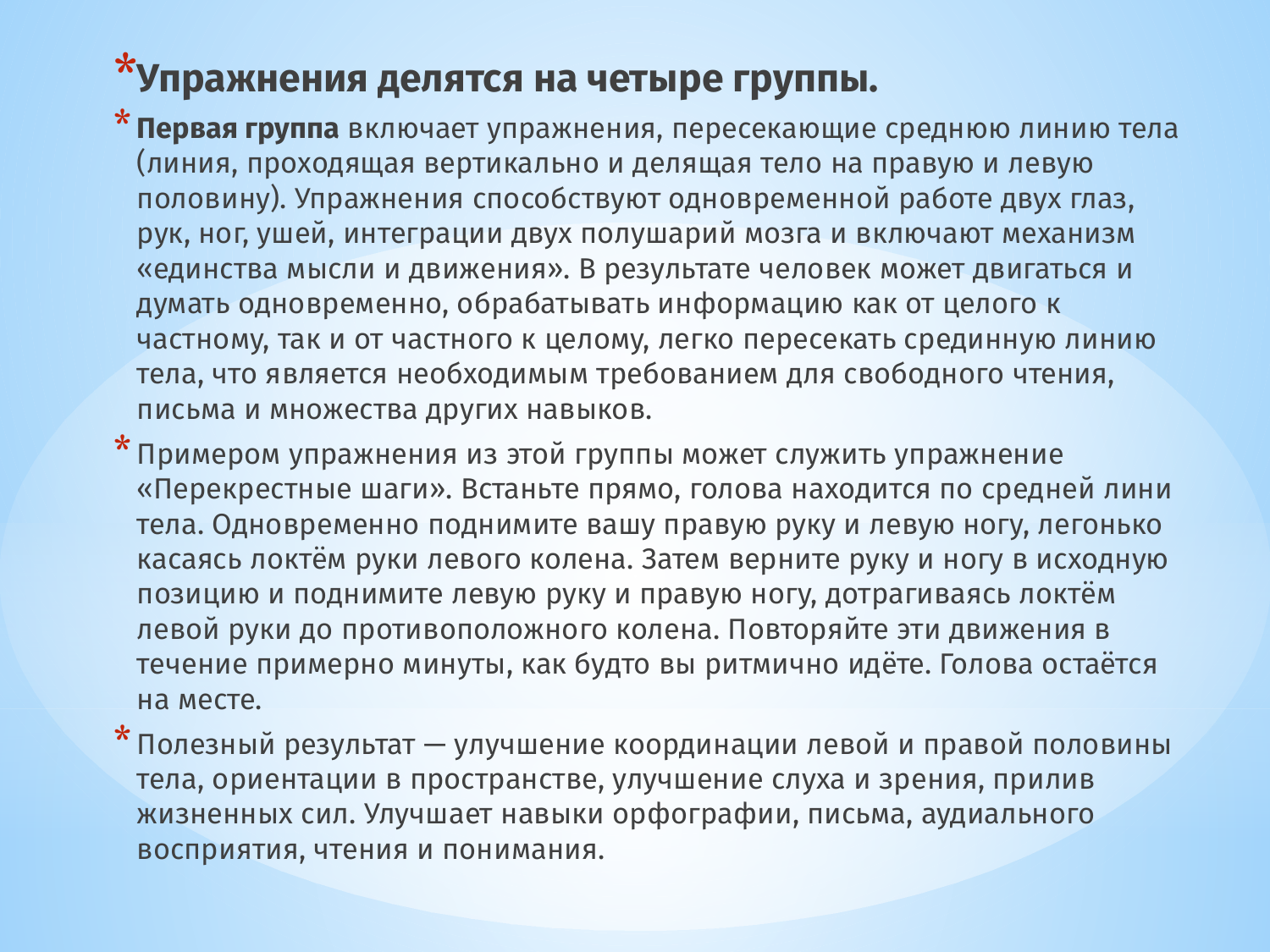

Упражнения делятся на четыре группы.
Первая группа включает упражнения, пересекающие среднюю линию тела (линия, проходящая вертикально и делящая тело на правую и левую половину). Упражнения способствуют одновременной работе двух глаз, рук, ног, ушей, интеграции двух полушарий мозга и включают механизм «единства мысли и движения». В результате человек может двигаться и думать одновременно, обрабатывать информацию как от целого к частному, так и от частного к целому, легко пересекать срединную линию тела, что является необходимым требованием для свободного чтения, письма и множества других навыков.
Примером упражнения из этой группы может служить упражнение «Перекрестные шаги». Встаньте прямо, голова находится по средней лини тела. Одновременно поднимите вашу правую руку и левую ногу, легонько касаясь локтём руки левого колена. Затем верните руку и ногу в исходную позицию и поднимите левую руку и правую ногу, дотрагиваясь локтём левой руки до противоположного колена. Повторяйте эти движения в течение примерно минуты, как будто вы ритмично идёте. Голова остаётся на месте.
Полезный результат — улучшение координации левой и правой половины тела, ориентации в пространстве, улучшение слуха и зрения, прилив жизненных сил. Улучшает навыки орфографии, письма, аудиального восприятия, чтения и понимания.

#